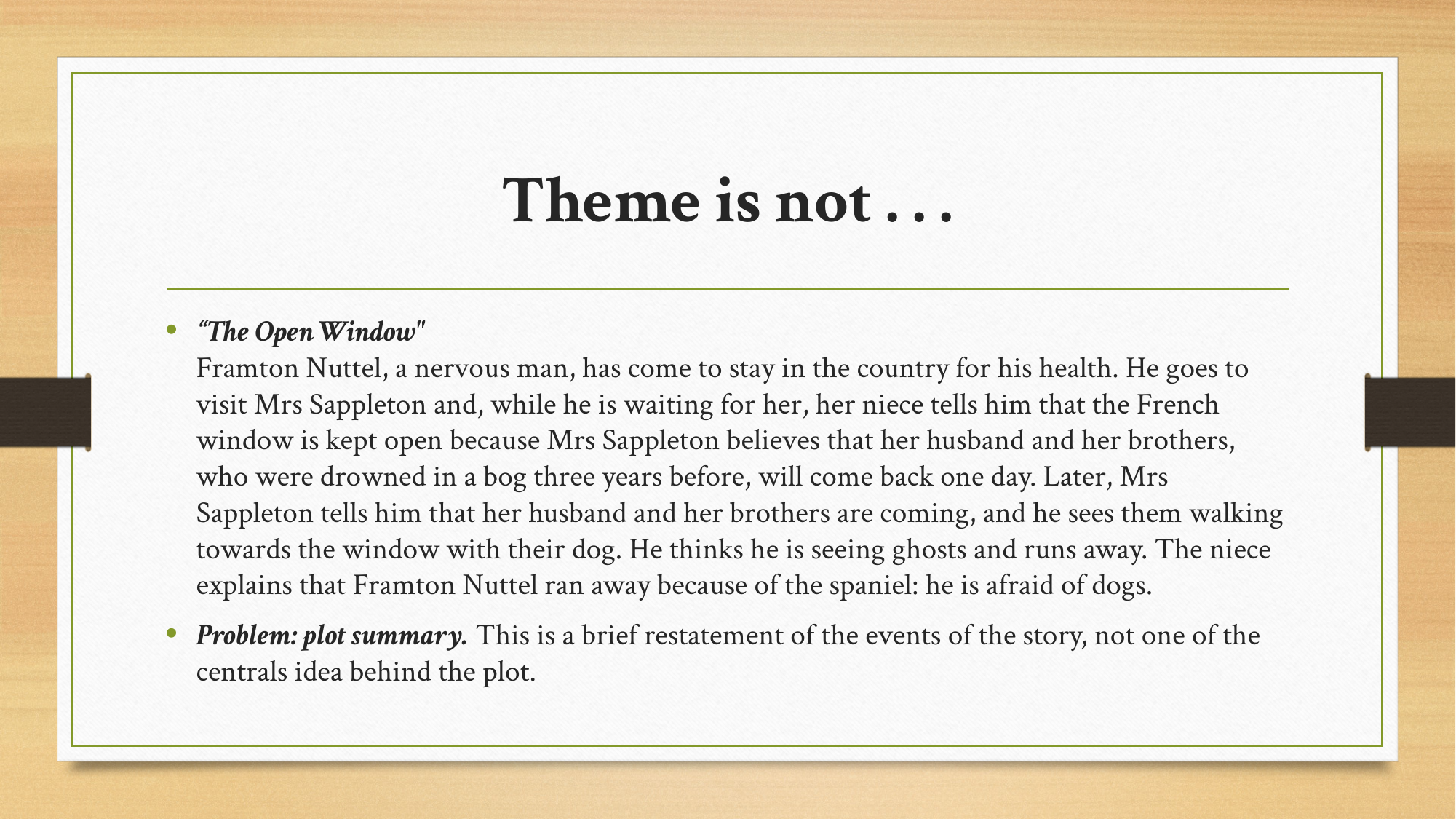

# Theme is not . . .
“The Open Window" 
Framton Nuttel, a nervous man, has come to stay in the country for his health. He goes to visit Mrs Sappleton and, while he is waiting for her, her niece tells him that the French window is kept open because Mrs Sappleton believes that her husband and her brothers, who were drowned in a bog three years before, will come back one day. Later, Mrs Sappleton tells him that her husband and her brothers are coming, and he sees them walking towards the window with their dog. He thinks he is seeing ghosts and runs away. The niece explains that Framton Nuttel ran away because of the spaniel: he is afraid of dogs.
Problem: plot summary. This is a brief restatement of the events of the story, not one of the centrals idea behind the plot.